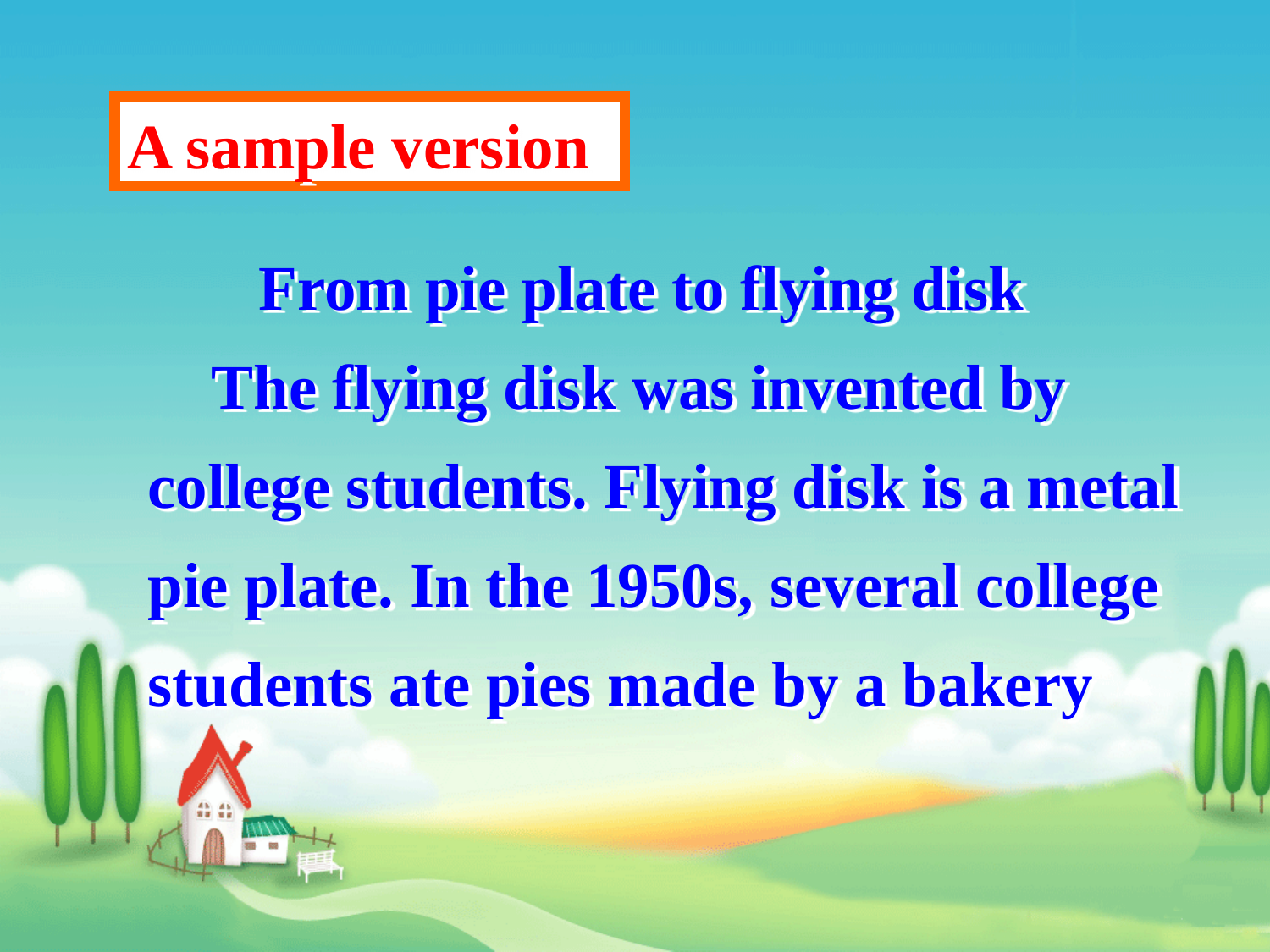

A sample version

       From pie plate to flying disk
    The flying disk was invented by college students. Flying disk is a metal pie plate. In the 1950s, several college students ate pies made by a bakery